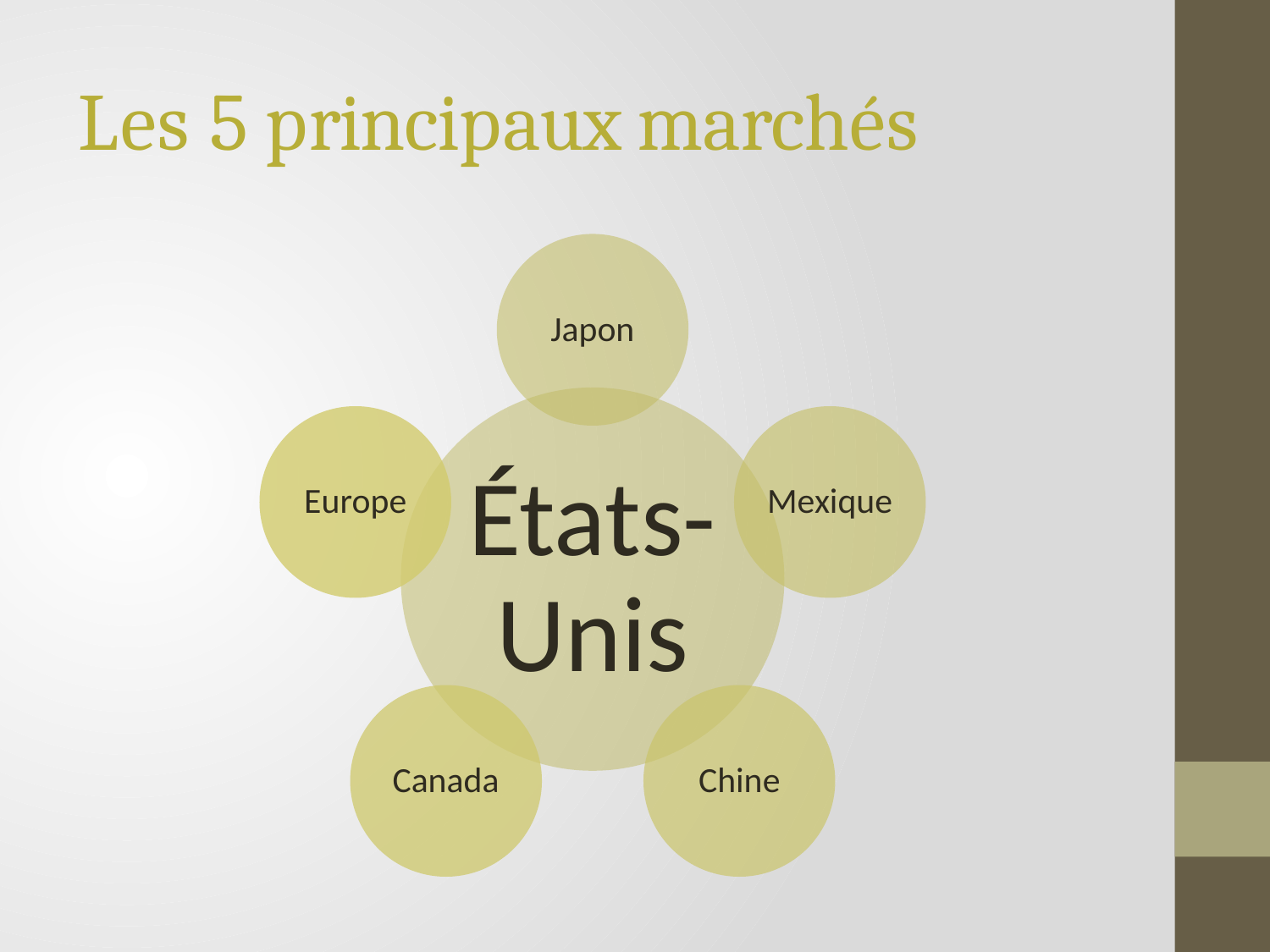

# Les 5 principaux marchés
États-Unis
Japon
Mexique
Chine
Canada
Europe